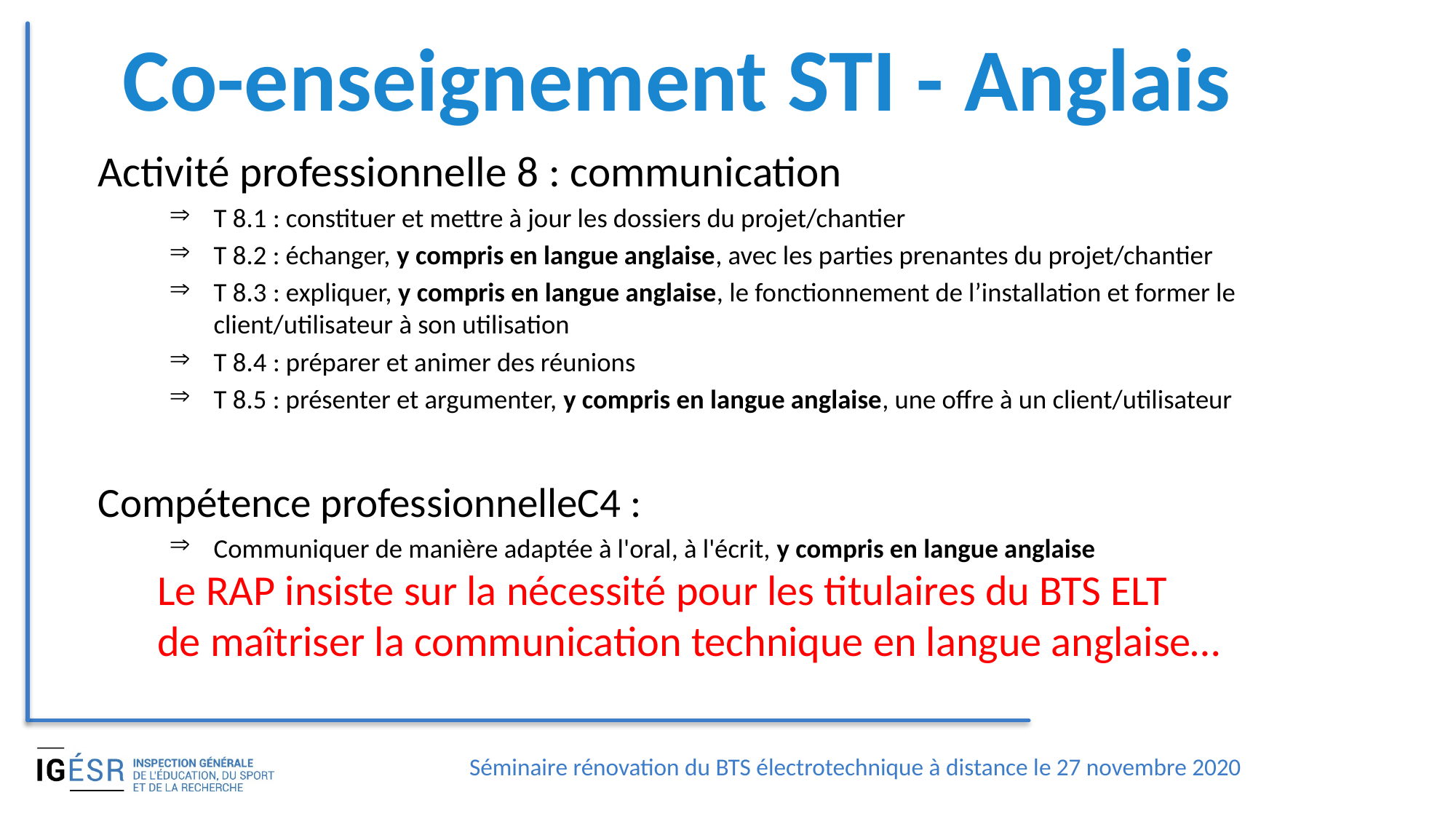

# Co-enseignement STI - Anglais
Activité professionnelle 8 : communication
T 8.1 : constituer et mettre à jour les dossiers du projet/chantier
T 8.2 : échanger, y compris en langue anglaise, avec les parties prenantes du projet/chantier
T 8.3 : expliquer, y compris en langue anglaise, le fonctionnement de l’installation et former le client/utilisateur à son utilisation
T 8.4 : préparer et animer des réunions
T 8.5 : présenter et argumenter, y compris en langue anglaise, une offre à un client/utilisateur

Compétence professionnelleC4 :
Communiquer de manière adaptée à l'oral, à l'écrit, y compris en langue anglaise

Le RAP insiste sur la nécessité pour les titulaires du BTS ELT
de maîtriser la communication technique en langue anglaise…